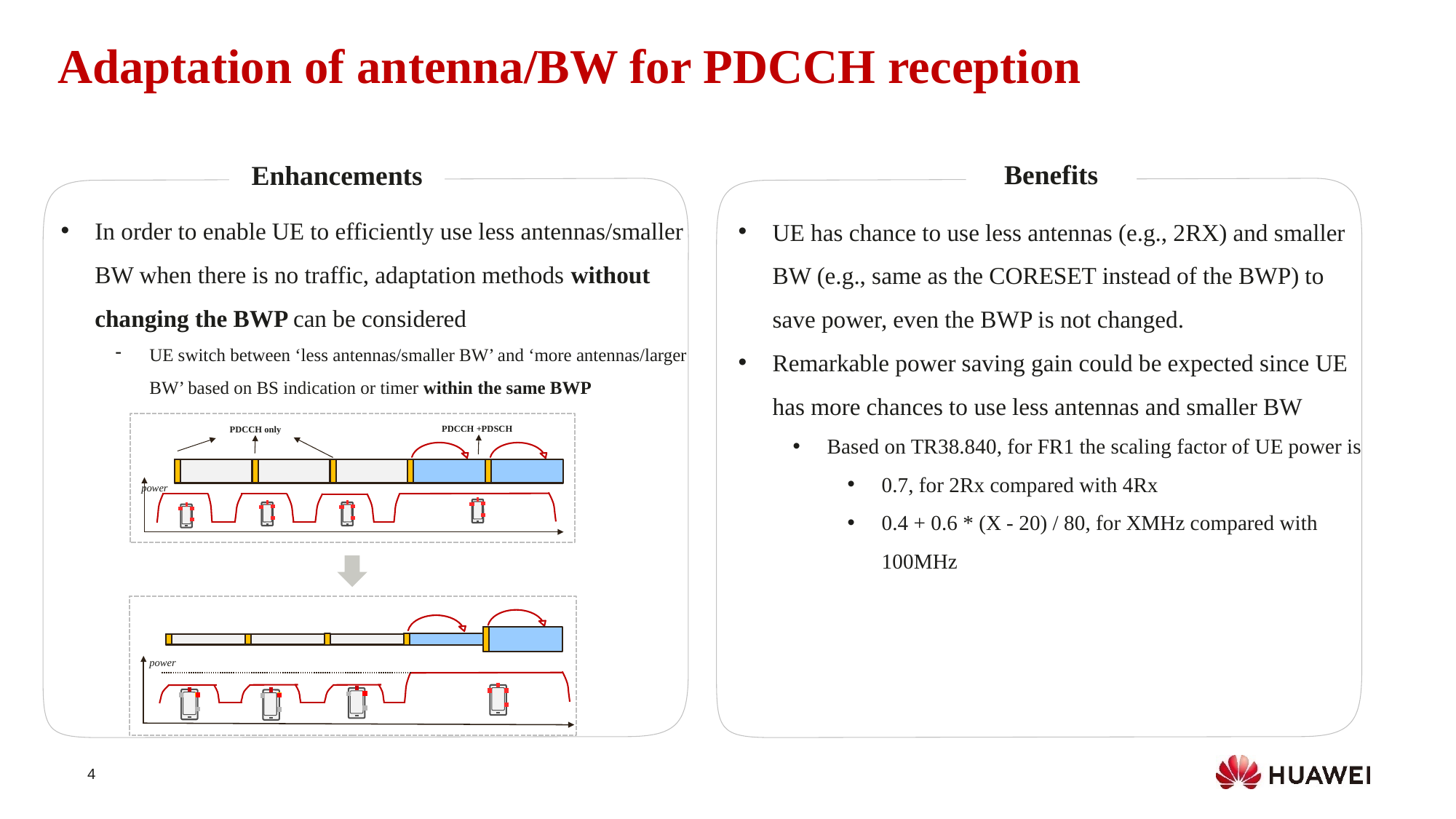

Adaptation of antenna/BW for PDCCH reception
Benefits
Enhancements

In order to enable UE to efficiently use less antennas/smaller BW when there is no traffic, adaptation methods without changing the BWP can be considered
UE switch between ‘less antennas/smaller BW’ and ‘more antennas/larger BW’ based on BS indication or timer within the same BWP
UE has chance to use less antennas (e.g., 2RX) and smaller BW (e.g., same as the CORESET instead of the BWP) to save power, even the BWP is not changed.
Remarkable power saving gain could be expected since UE has more chances to use less antennas and smaller BW
Based on TR38.840, for FR1 the scaling factor of UE power is
0.7, for 2Rx compared with 4Rx
0.4 + 0.6 * (X - 20) / 80, for XMHz compared with 100MHz

PDCCH +PDSCH
PDCCH only

power

power